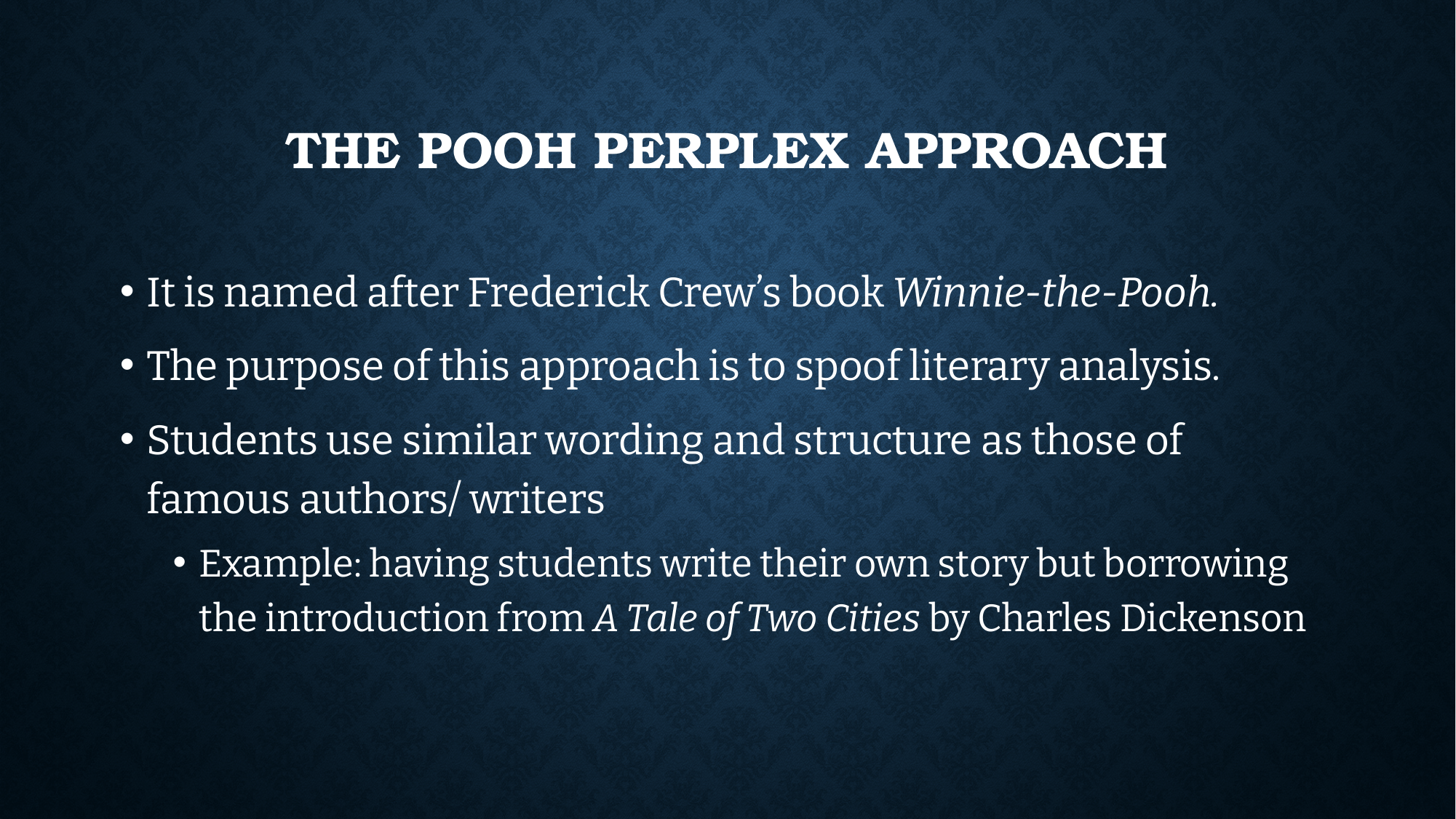

# The Pooh Perplex approach
It is named after Frederick Crew’s book Winnie-the-Pooh.
The purpose of this approach is to spoof literary analysis.
Students use similar wording and structure as those of famous authors/ writers
Example: having students write their own story but borrowing the introduction from A Tale of Two Cities by Charles Dickenson